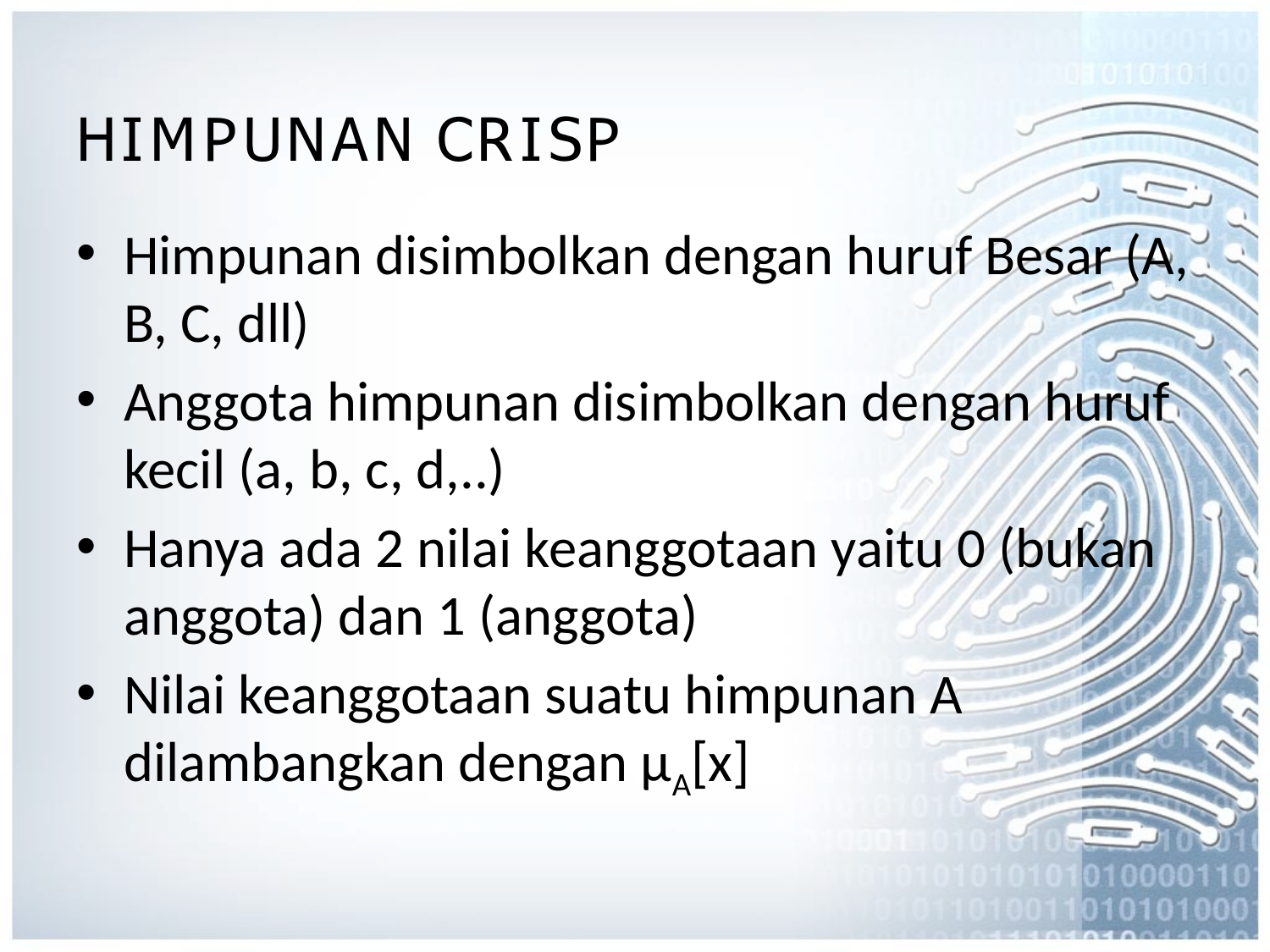

# HIMPUNAN CRISP
Himpunan disimbolkan dengan huruf Besar (A, B, C, dll)
Anggota himpunan disimbolkan dengan huruf kecil (a, b, c, d,..)
Hanya ada 2 nilai keanggotaan yaitu 0 (bukan anggota) dan 1 (anggota)
Nilai keanggotaan suatu himpunan A dilambangkan dengan µA[x]